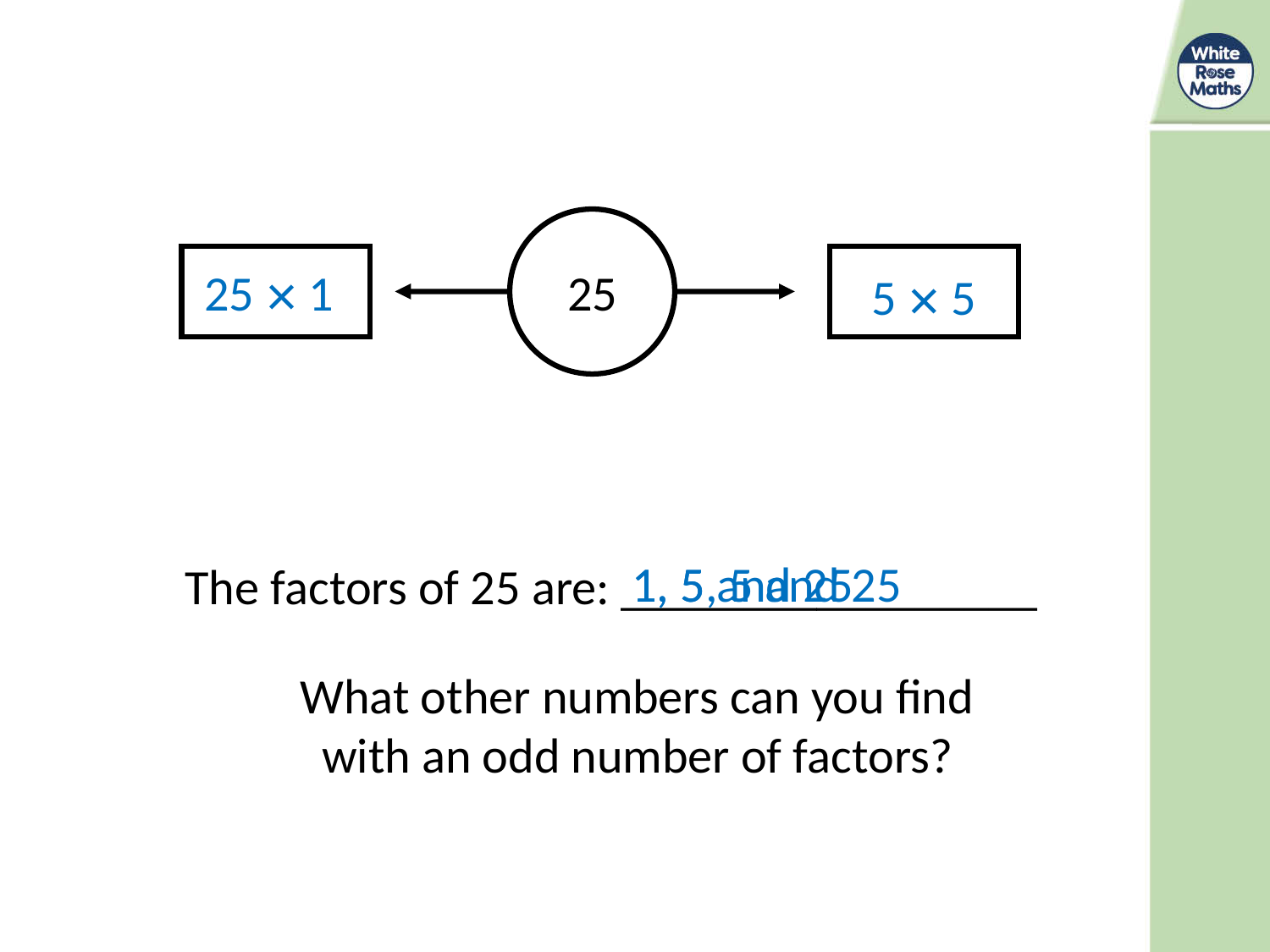

25 × 1
25
5 × 5
1, 5, 5 and 25
1, 5 and 25
The factors of 25 are: _________________
What other numbers can you find with an odd number of factors?